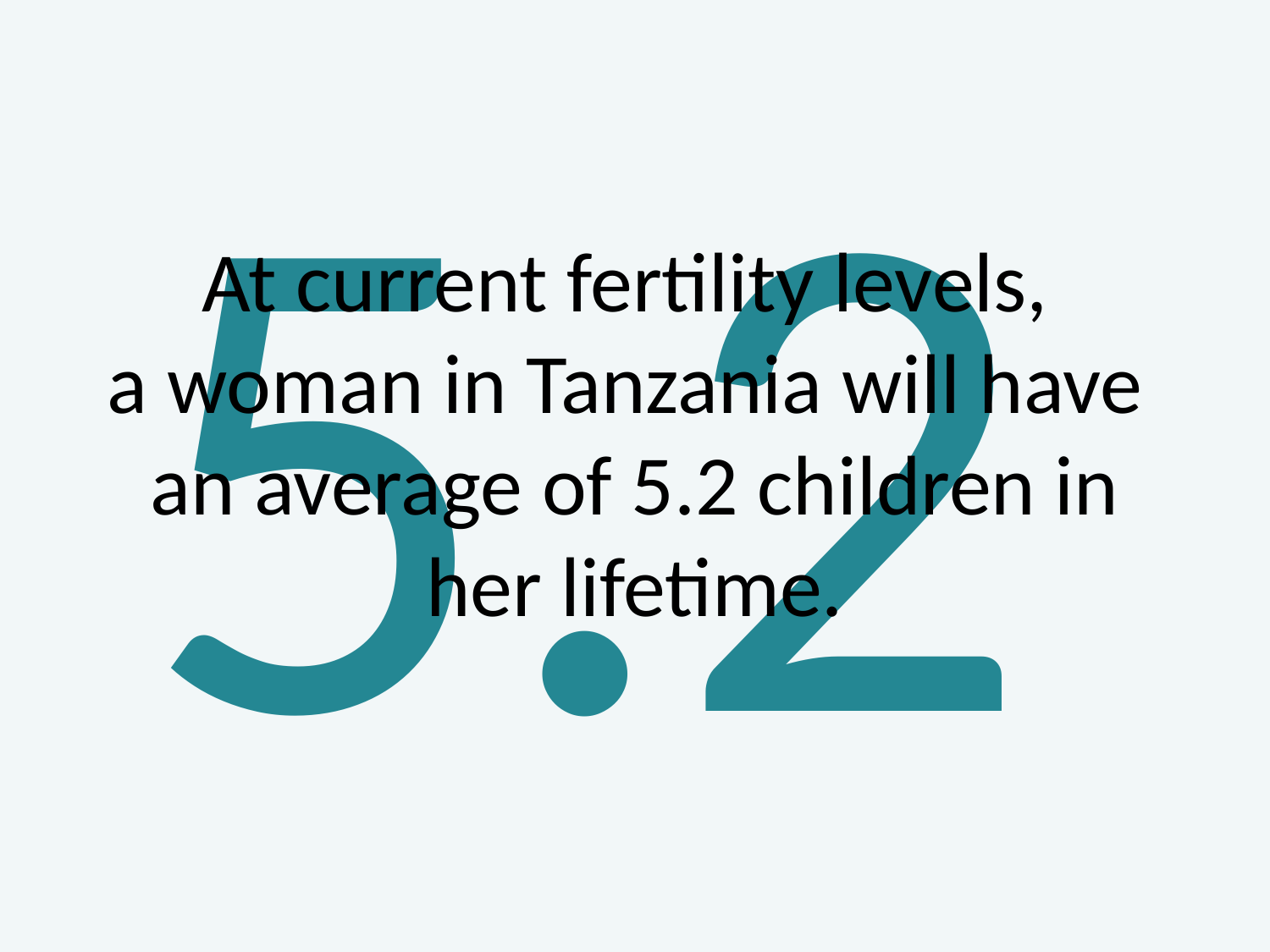

5.2
At current fertility levels,
a woman in Tanzania will have
an average of 5.2 children in her lifetime.